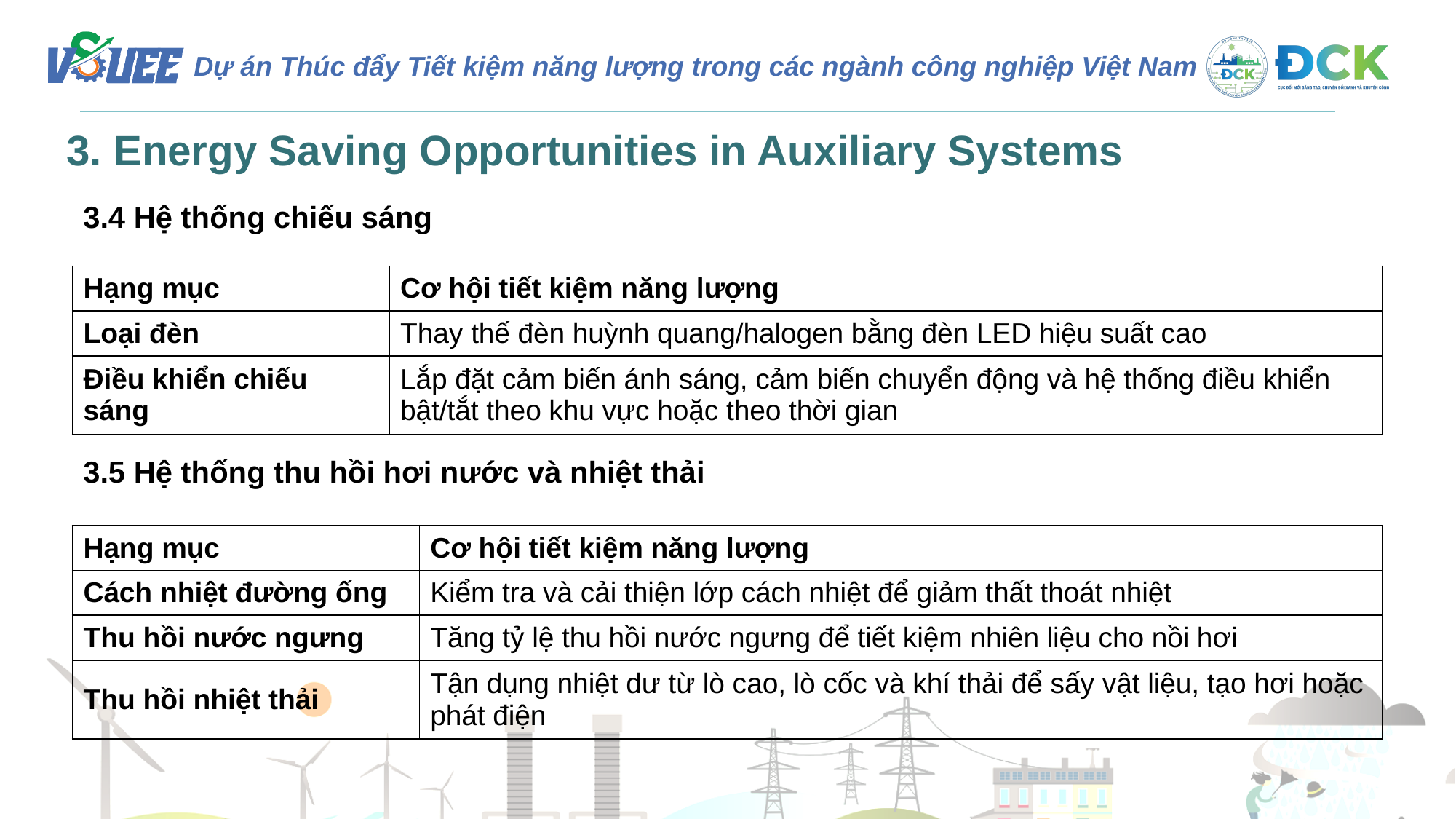

3. Energy Saving Opportunities in Auxiliary Systems
3.4 Hệ thống chiếu sáng
| Hạng mục | Cơ hội tiết kiệm năng lượng |
| --- | --- |
| Loại đèn | Thay thế đèn huỳnh quang/halogen bằng đèn LED hiệu suất cao |
| Điều khiển chiếu sáng | Lắp đặt cảm biến ánh sáng, cảm biến chuyển động và hệ thống điều khiển bật/tắt theo khu vực hoặc theo thời gian |
3.5 Hệ thống thu hồi hơi nước và nhiệt thải
| Hạng mục | Cơ hội tiết kiệm năng lượng |
| --- | --- |
| Cách nhiệt đường ống | Kiểm tra và cải thiện lớp cách nhiệt để giảm thất thoát nhiệt |
| Thu hồi nước ngưng | Tăng tỷ lệ thu hồi nước ngưng để tiết kiệm nhiên liệu cho nồi hơi |
| Thu hồi nhiệt thải | Tận dụng nhiệt dư từ lò cao, lò cốc và khí thải để sấy vật liệu, tạo hơi hoặc phát điện |